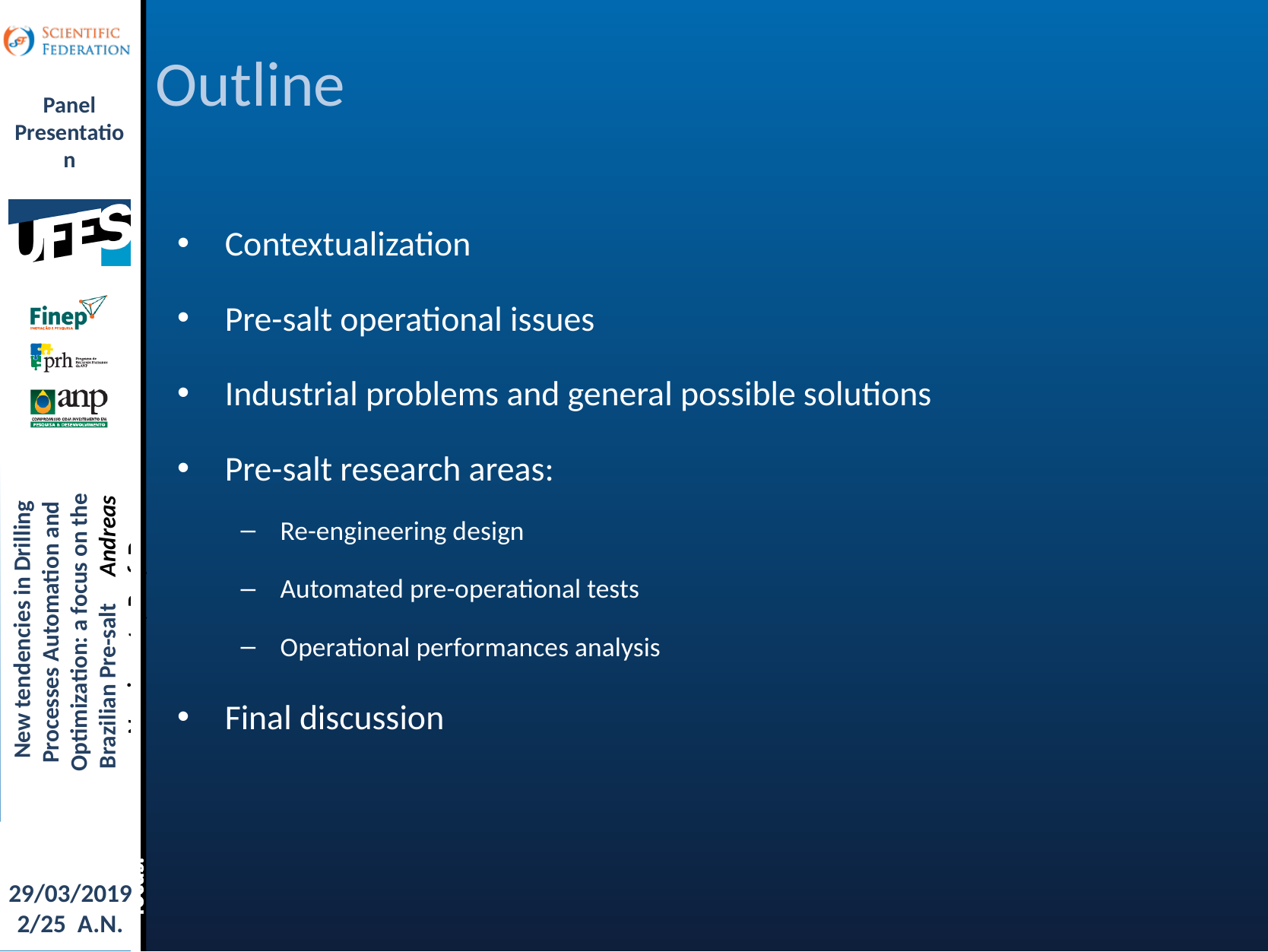

# Outline
Contextualization
Pre-salt operational issues
Industrial problems and general possible solutions
Pre-salt research areas:
Re-engineering design
Automated pre-operational tests
Operational performances analysis
Final discussion

29/03/2019
2/25  A.N.